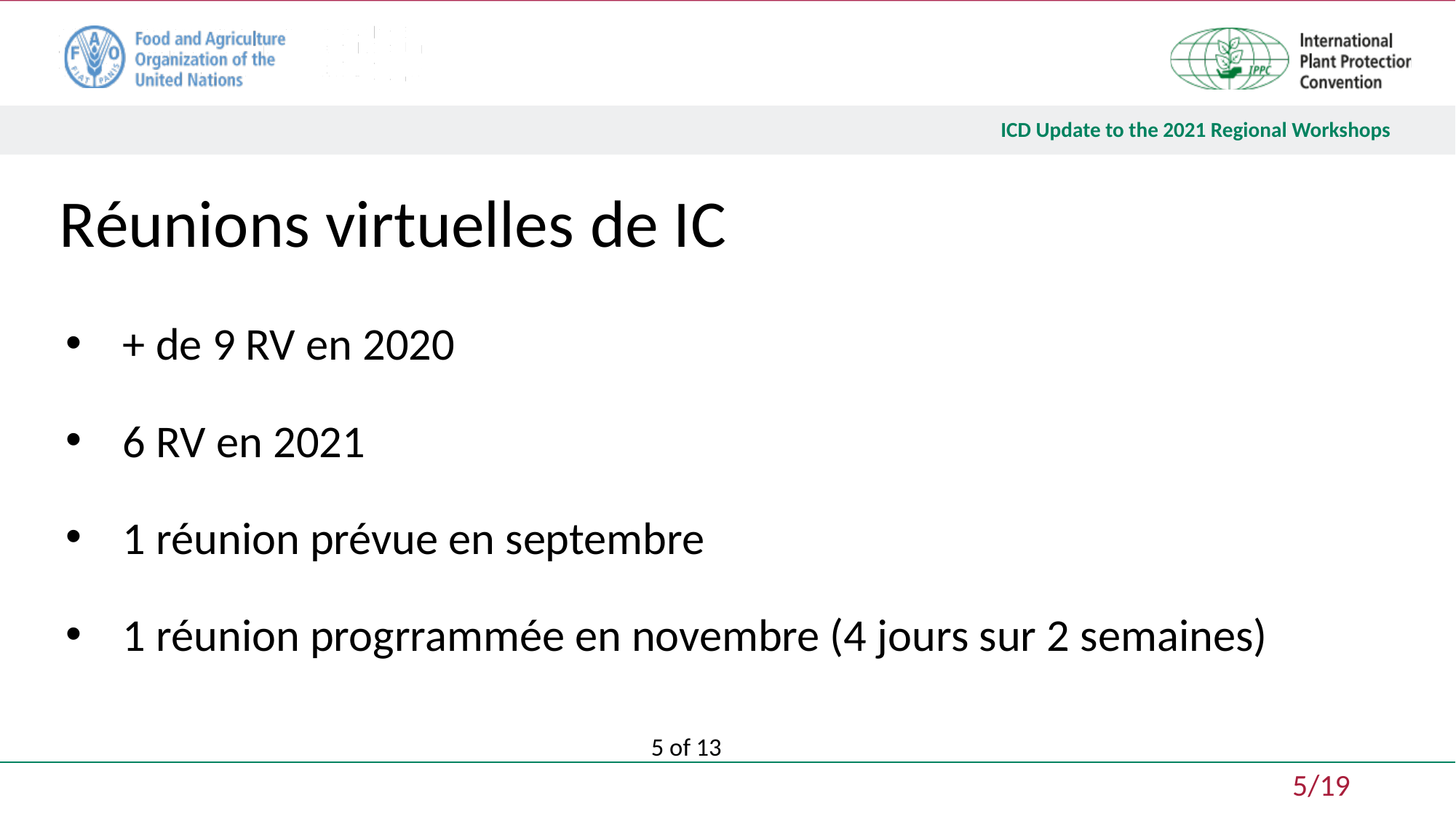

# Réunions virtuelles de IC
+ de 9 RV en 2020
6 RV en 2021
1 réunion prévue en septembre
1 réunion progrrammée en novembre (4 jours sur 2 semaines)
5 of 13